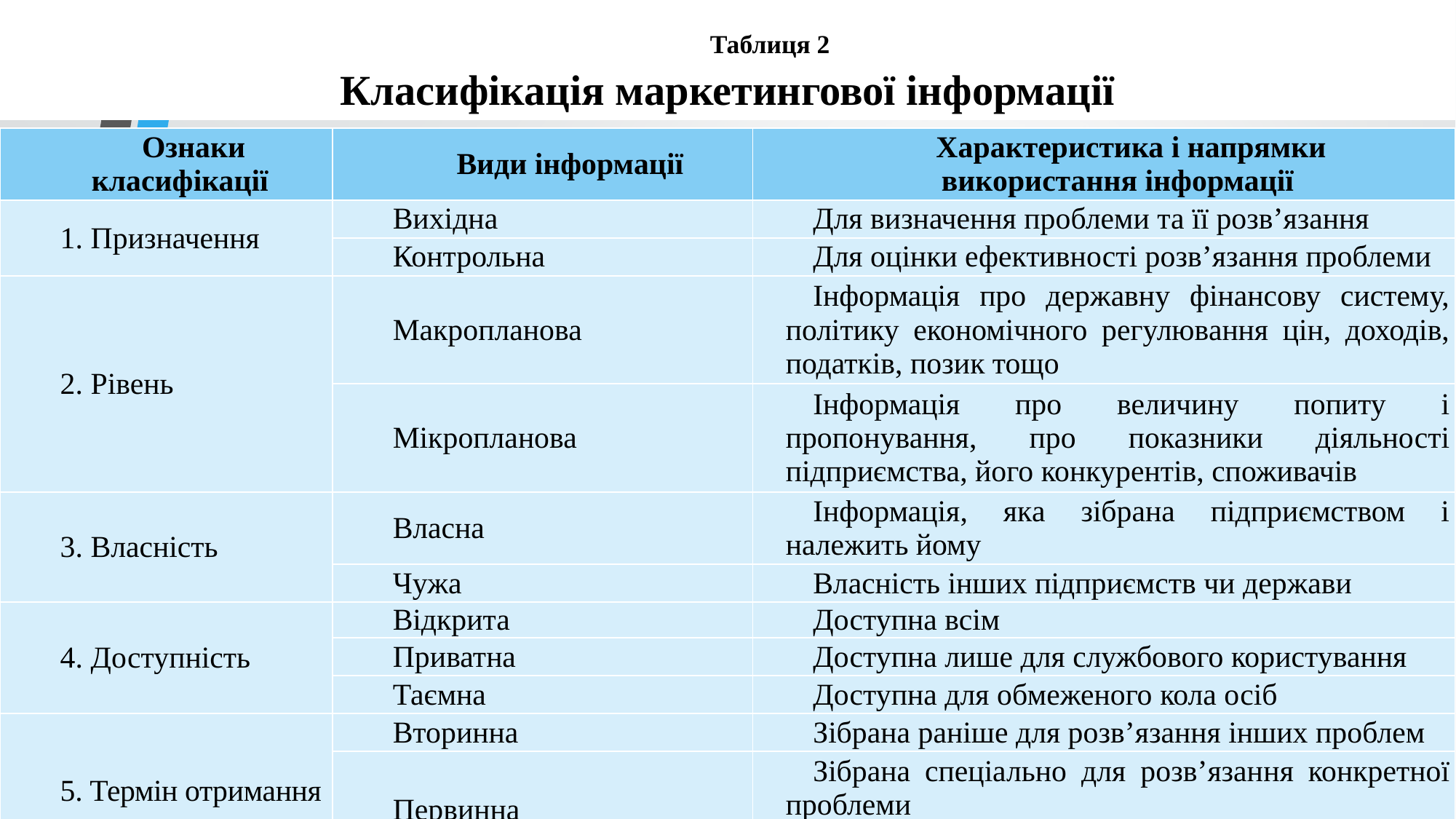

# Таблиця 2 Класифікація маркетингової інформації
| Ознаки класифікації | Види інформації | Характеристика і напрямки використання інформації |
| --- | --- | --- |
| 1. Призначення | Вихідна | Для визначення проблеми та її розв’язання |
|  | Контрольна | Для оцінки ефективності розв’я­зання проблеми |
| 2. Рівень | Макропланова | Інформація про державну фінансову систему, політику економічного регулювання цін, доходів, податків, позик тощо |
|  | Мікропланова | Інформація про величину попиту і пропонування, про показники діяльності підприємства, його конкурентів, споживачів |
| 3. Власність | Власна | Інформація, яка зібрана підприємством і належить йому |
|  | Чужа | Власність інших підприємств чи держави |
| 4. Доступність | Відкрита | Доступна всім |
|  | Приватна | Доступна лише для службового користування |
|  | Таємна | Доступна для обмеженого кола осіб |
| 5. Термін отримання | Вторинна | Зібрана раніше для розв’язання інших проблем |
|  | Первинна | Зібрана спеціально для розв’язан­ня конкретної проблеми |
| 6. Роль у діяльності фірми | Стратегічна | Для розв’язання стратегічних завдань |